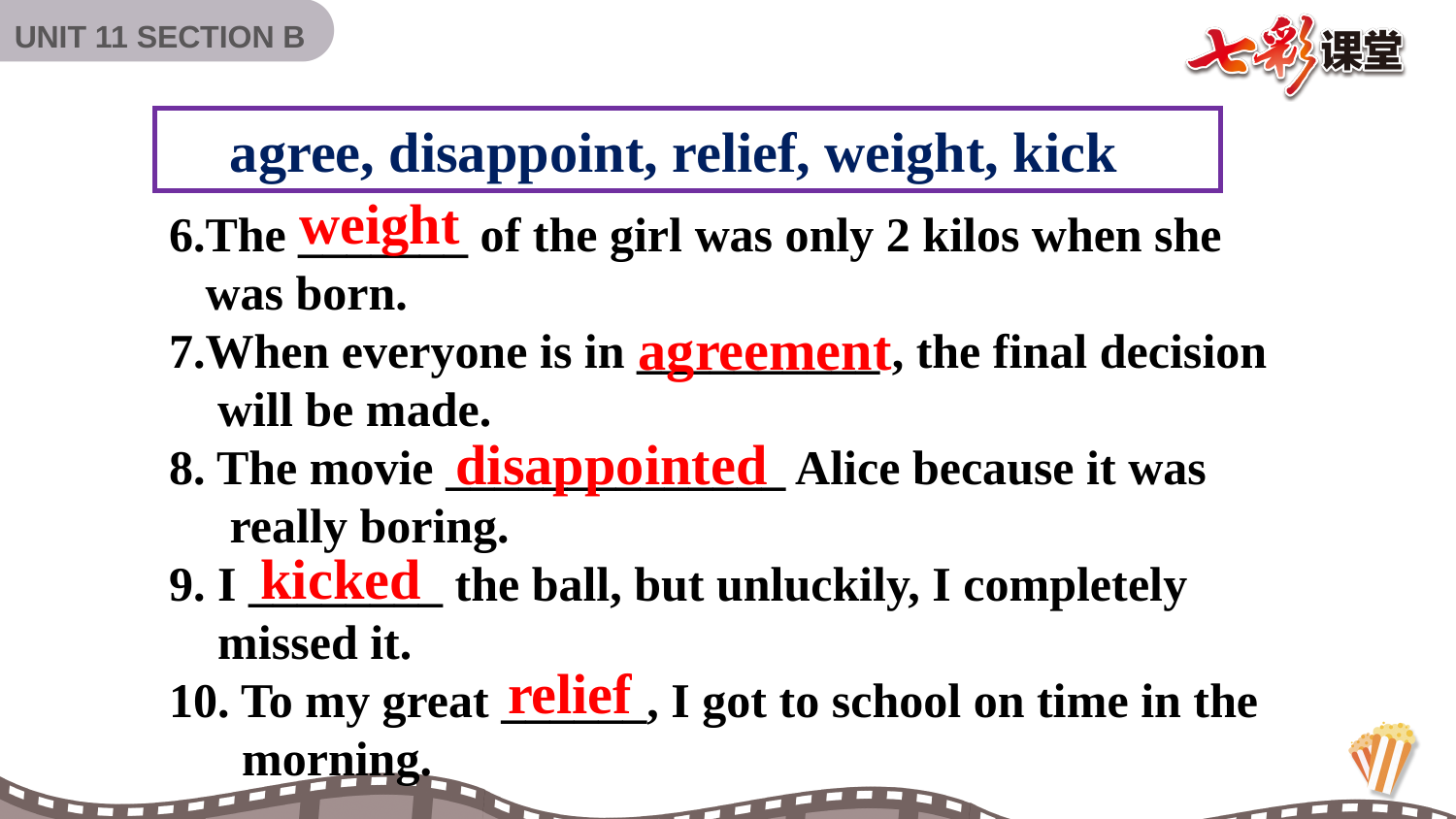

agree, disappoint, relief, weight, kick
weight
6.The _______ of the girl was only 2 kilos when she
   was born.
7.When everyone is in __________ , the final decision
    will be made.
8. The movie ______________ Alice because it was
     really boring.
9. I ________ the ball, but unluckily, I completely
    missed it.
10. To my great ______, I got to school on time in the
      morning.
agreement
disappointed
kicked
relief